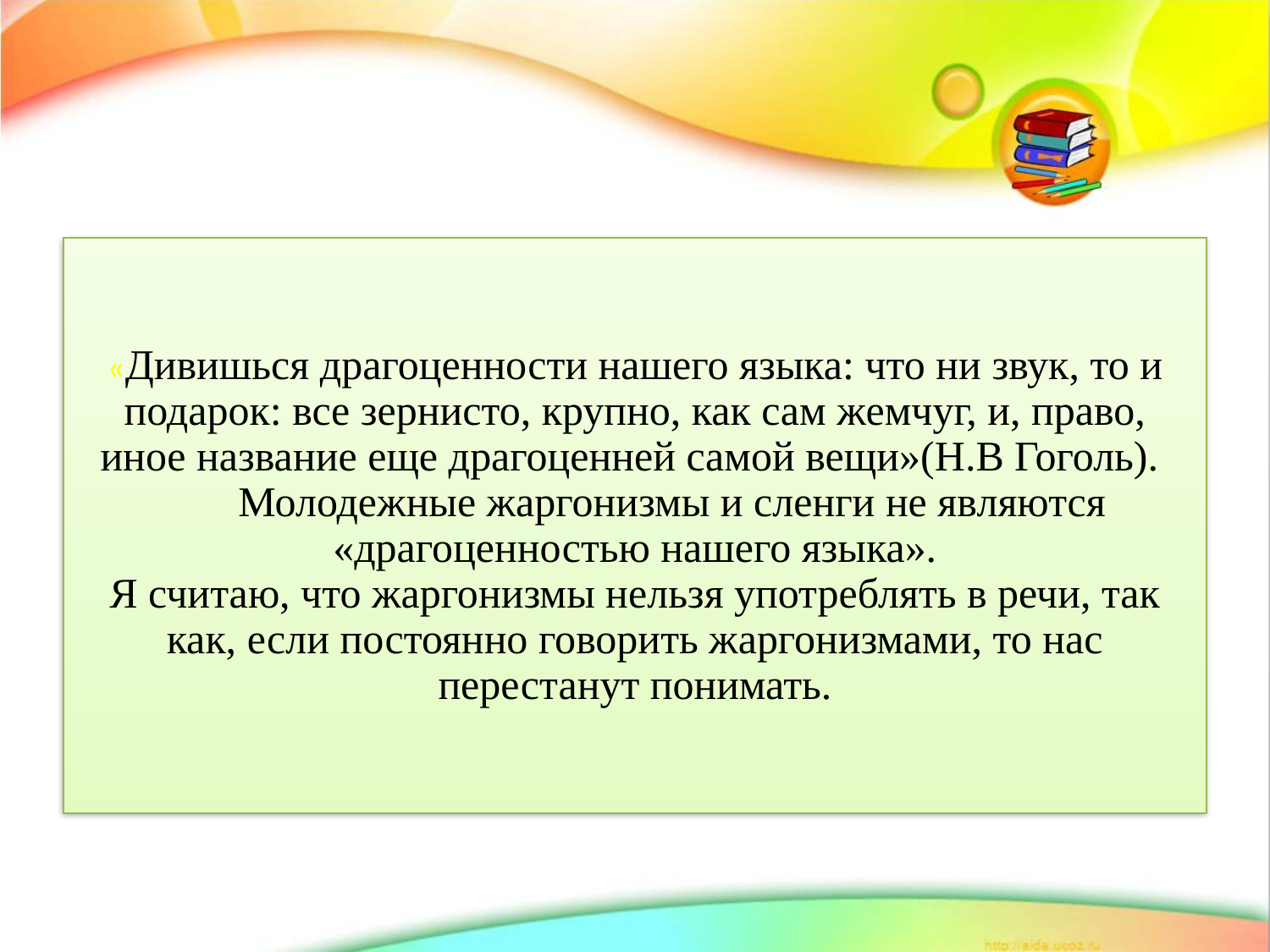

# «Дивишься драгоценности нашего языка: что ни звук, то и подарок: все зернисто, крупно, как сам жемчуг, и, право, иное название еще драгоценней самой вещи»(Н.В Гоголь). Молодежные жаргонизмы и сленги не являются «драгоценностью нашего языка». Я считаю, что жаргонизмы нельзя употреблять в речи, так как, если постоянно говорить жаргонизмами, то нас перестанут понимать.